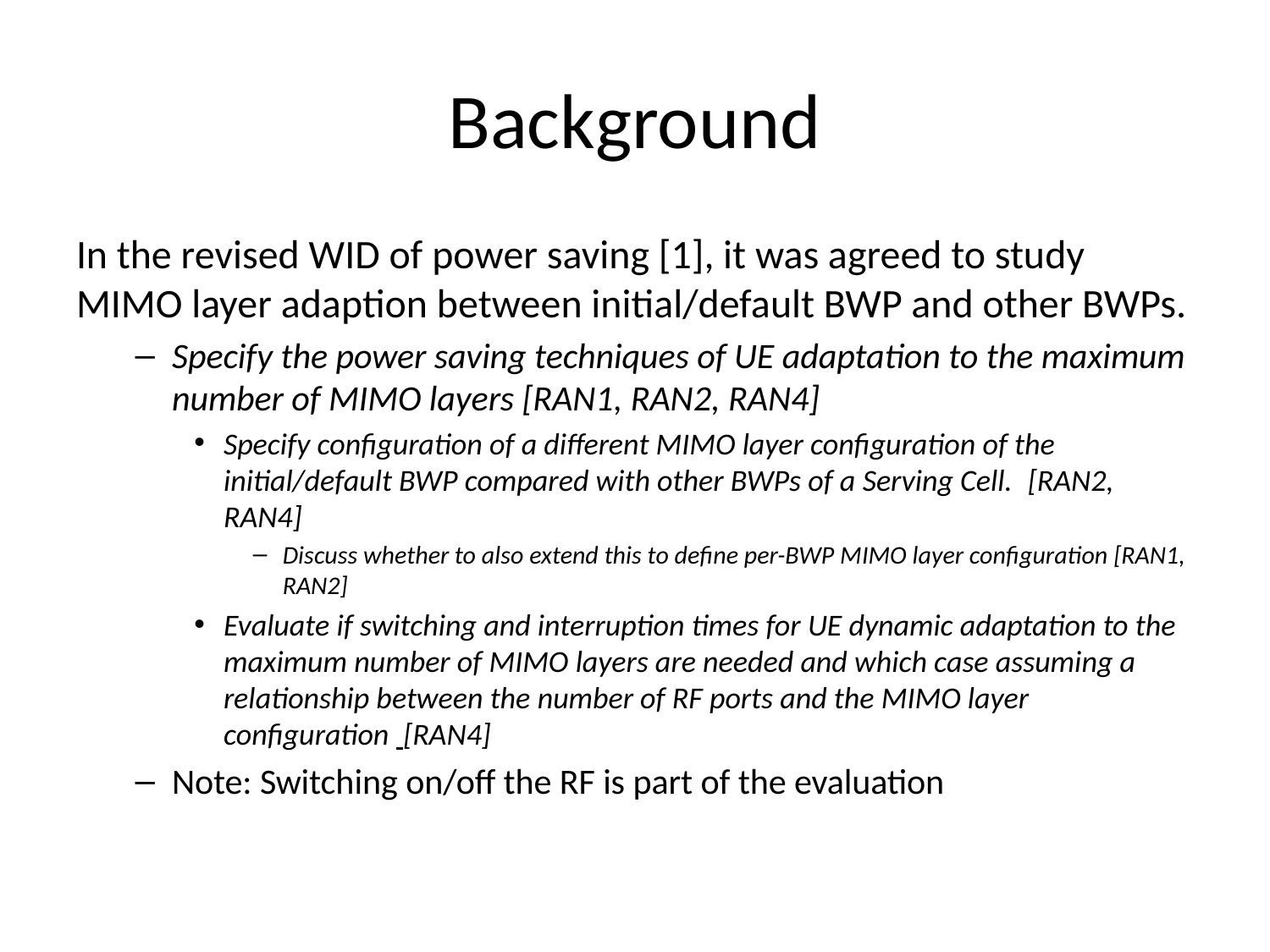

# Background
In the revised WID of power saving [1], it was agreed to study MIMO layer adaption between initial/default BWP and other BWPs.
Specify the power saving techniques of UE adaptation to the maximum number of MIMO layers [RAN1, RAN2, RAN4]
Specify configuration of a different MIMO layer configuration of the initial/default BWP compared with other BWPs of a Serving Cell.  [RAN2, RAN4]
Discuss whether to also extend this to define per-BWP MIMO layer configuration [RAN1, RAN2]
Evaluate if switching and interruption times for UE dynamic adaptation to the maximum number of MIMO layers are needed and which case assuming a relationship between the number of RF ports and the MIMO layer configuration  [RAN4]
Note: Switching on/off the RF is part of the evaluation